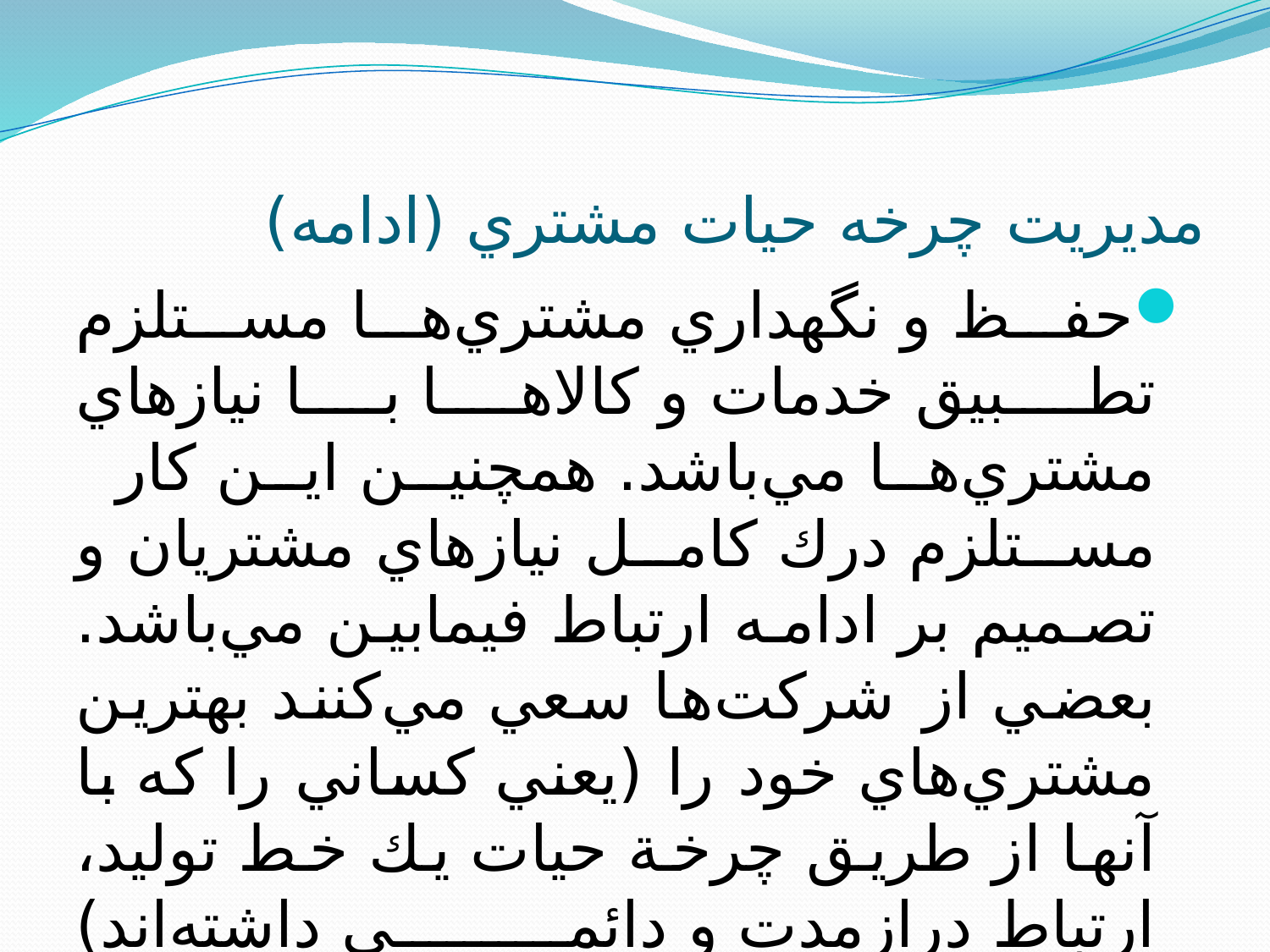

# مديريت چرخه حيات مشتري (ادامه)
حفظ و نگهداري مشتري‌ها مستلزم تطبيق خدمات و كالاها با نيازهاي مشتري‌ها مي‌باشد. همچنين اين كار مستلزم درك كامل نيازهاي مشتريان و تصميم بر ادامه ارتباط فيمابين مي‌باشد. بعضي از شرکت‌ها سعي مي‌كنند بهترين مشتري‌هاي خود را (يعني كساني را كه با آنها از طريق چرخة حيات يك خط توليد، ارتباط درازمدت و دائمي داشته‌اند) شناسايي كرده و استخدام نمايند.